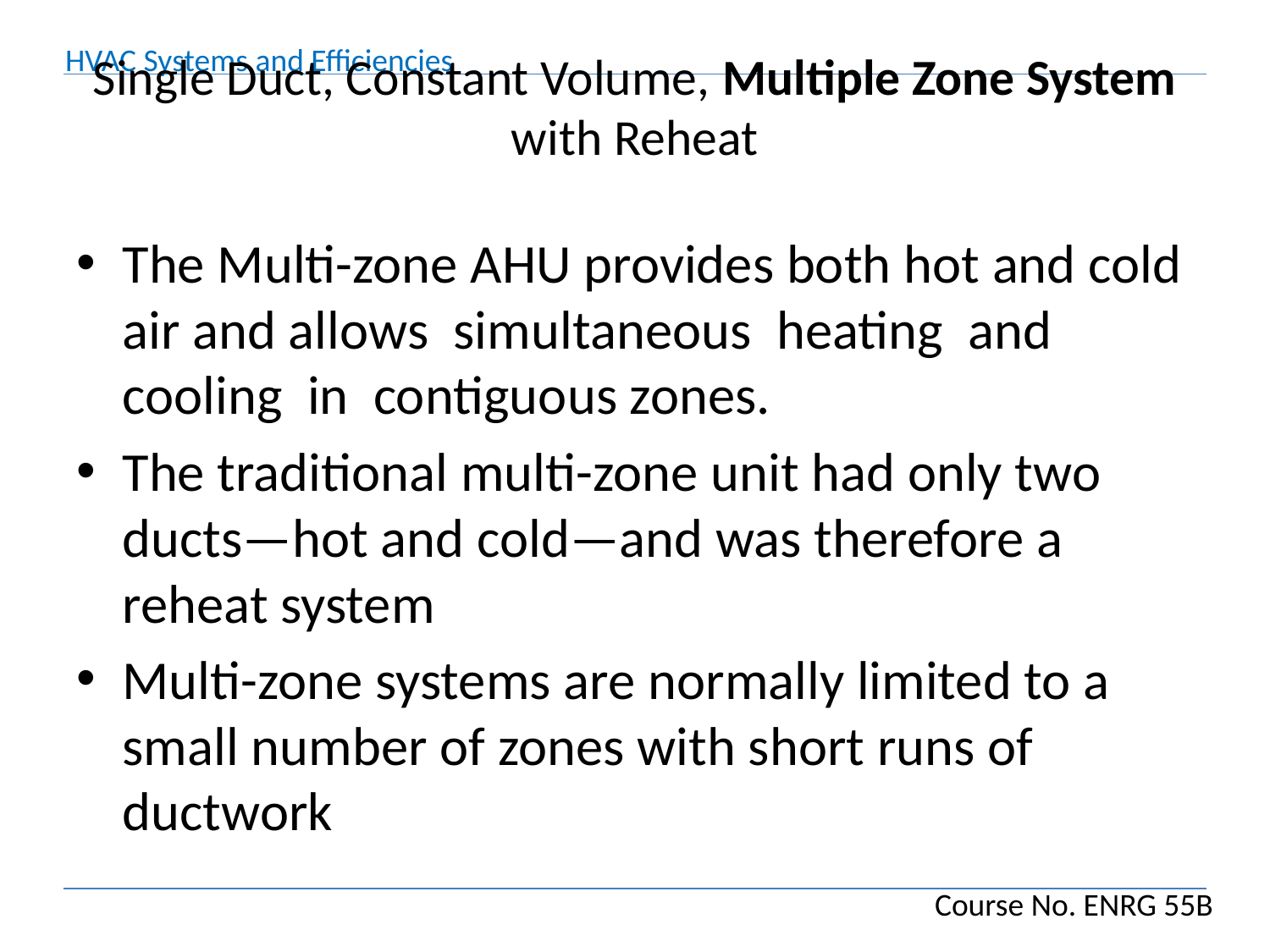

# Single Duct, Constant Volume, Multiple Zone System with Reheat
The Multi-zone AHU provides both hot and cold air and allows  simultaneous  heating  and  cooling  in  contiguous zones.
The traditional multi-zone unit had only two ducts—hot and cold—and was therefore a reheat system
Multi-zone systems are normally limited to a small number of zones with short runs of ductwork